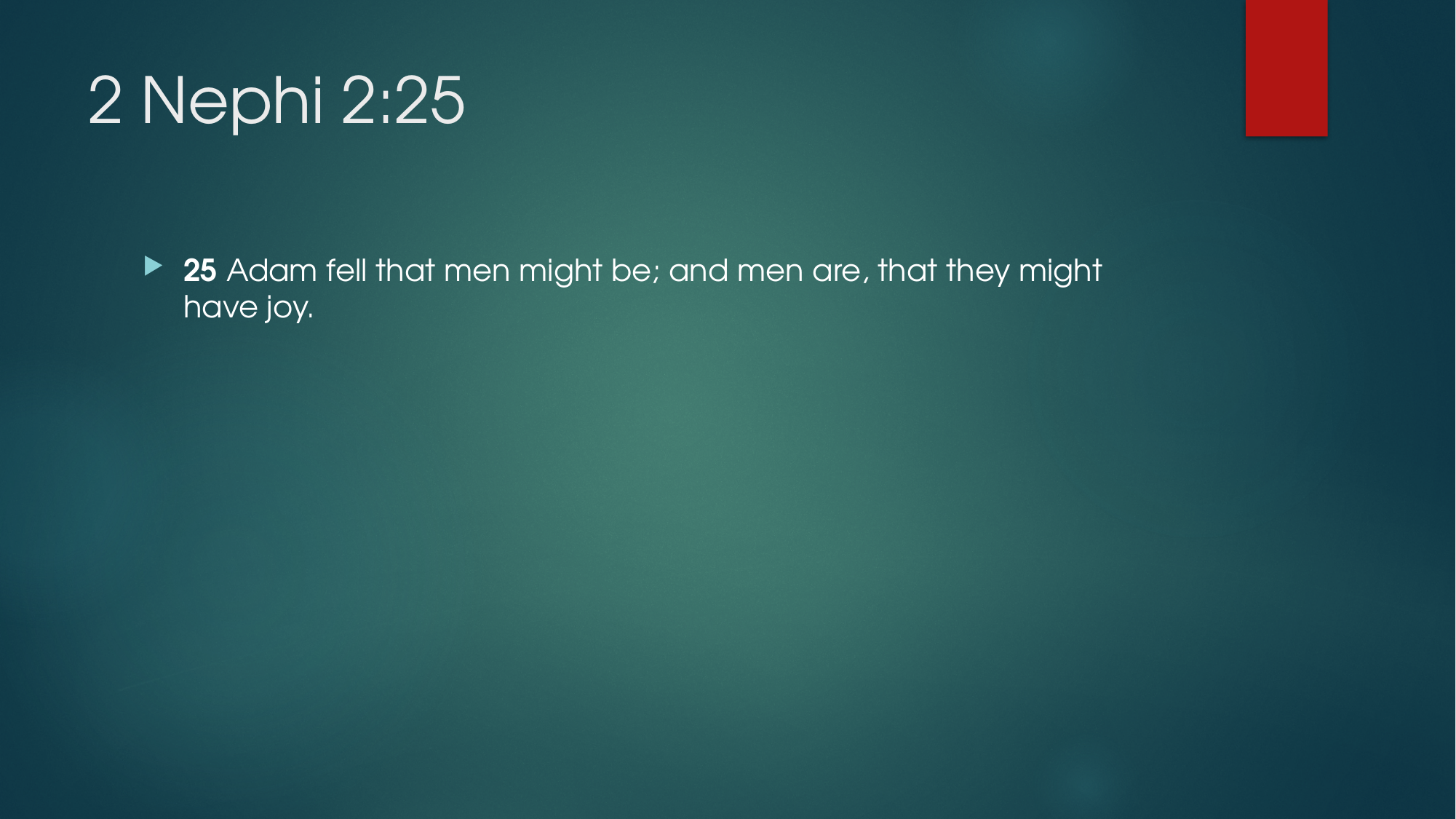

# 2 Nephi 2:25
25 Adam fell that men might be; and men are, that they might have joy.